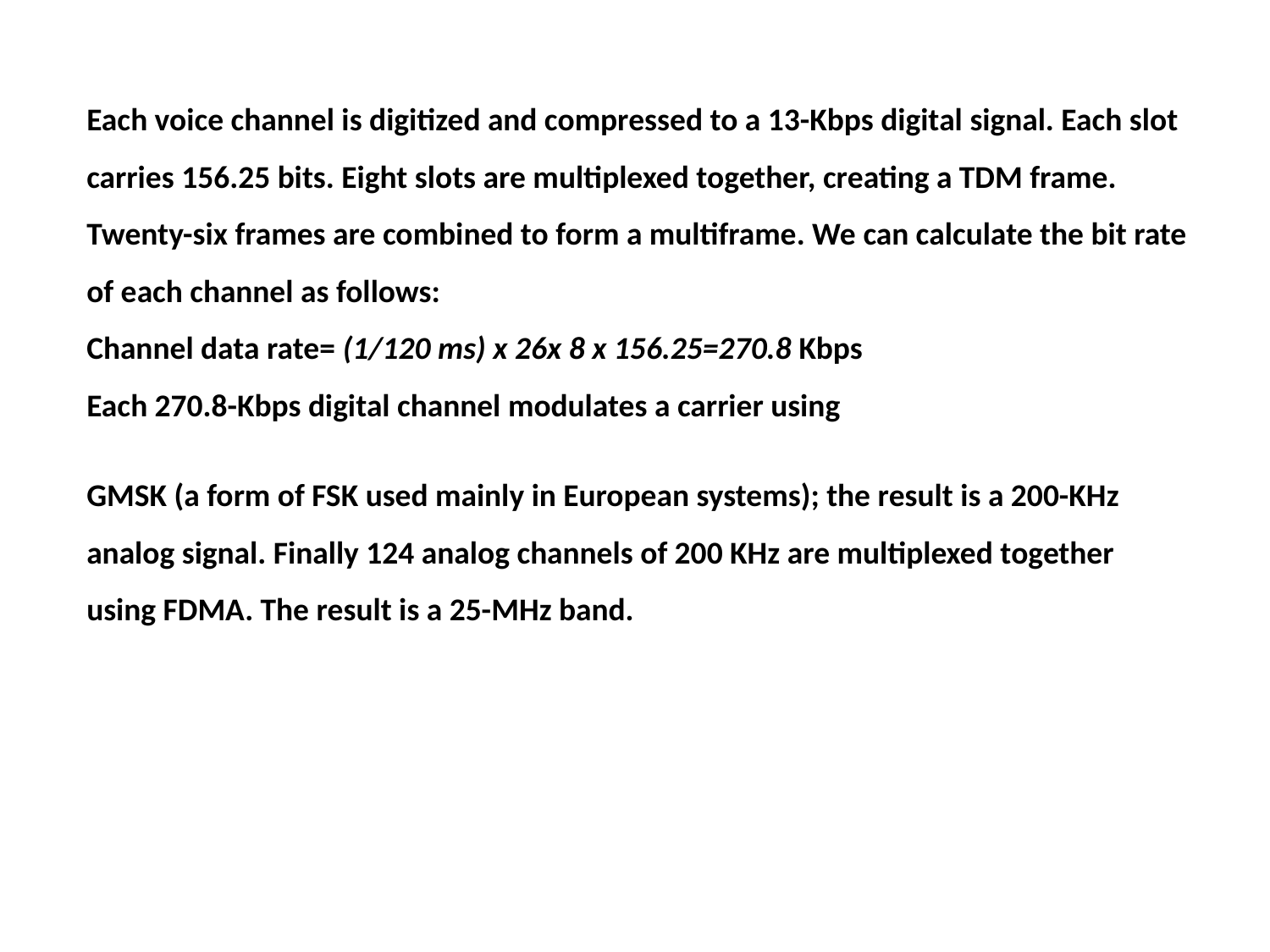

Each voice channel is digitized and compressed to a 13-Kbps digital signal. Each slot carries 156.25 bits. Eight slots are multiplexed together, creating a TDM frame.
Twenty-six frames are combined to form a multiframe. We can calculate the bit rate of each channel as follows:
Channel data rate= (1/120 ms) x 26x 8 x 156.25=270.8 Kbps
Each 270.8-Kbps digital channel modulates a carrier using
GMSK (a form of FSK used mainly in European systems); the result is a 200-KHz analog signal. Finally 124 analog channels of 200 KHz are multiplexed together using FDMA. The result is a 25-MHz band.